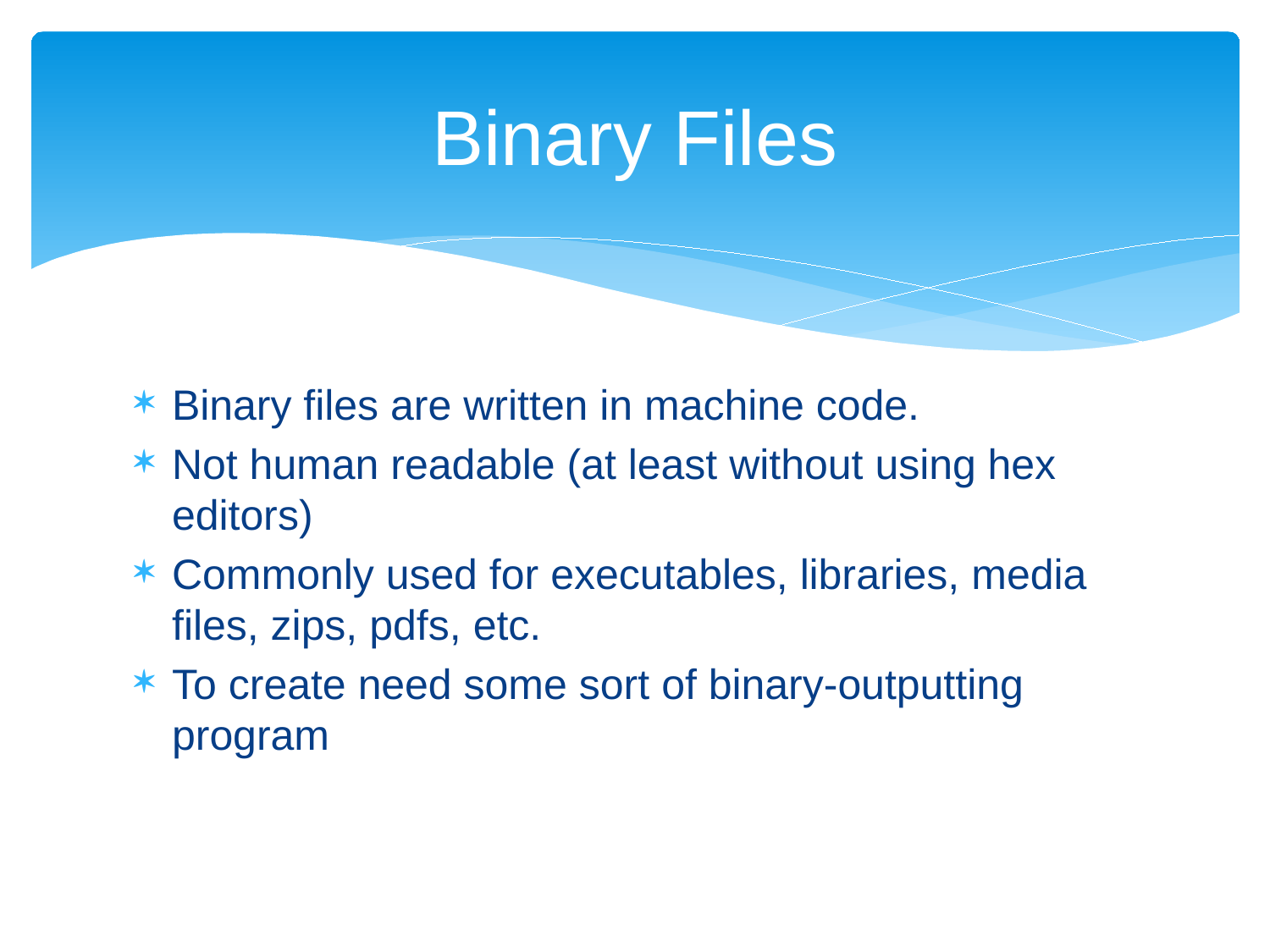

# Binary Files
Binary files are written in machine code.
Not human readable (at least without using hex editors)
Commonly used for executables, libraries, media files, zips, pdfs, etc.
To create need some sort of binary-outputting program